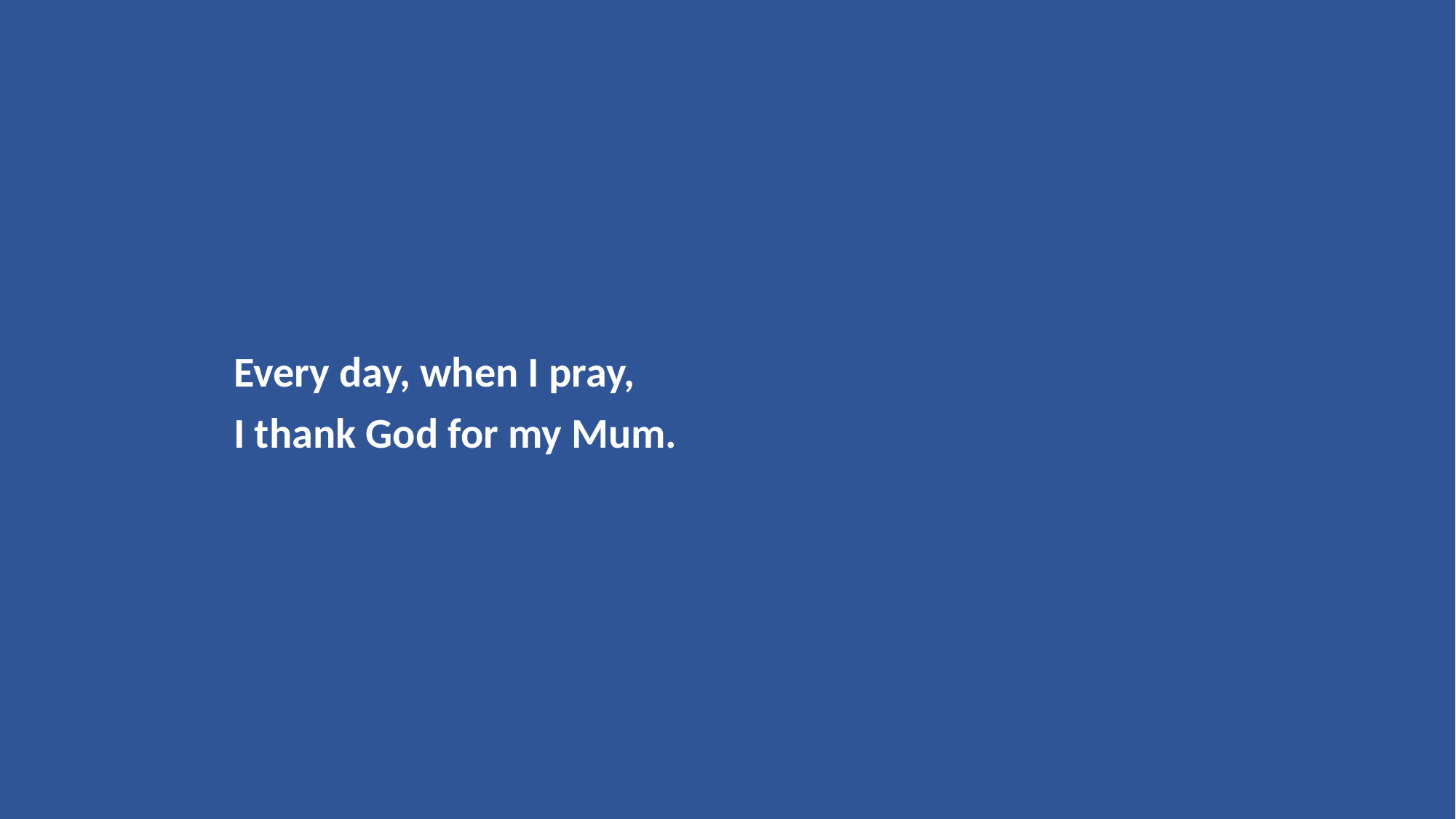

Every day, when I pray,
I thank God for my Mum.